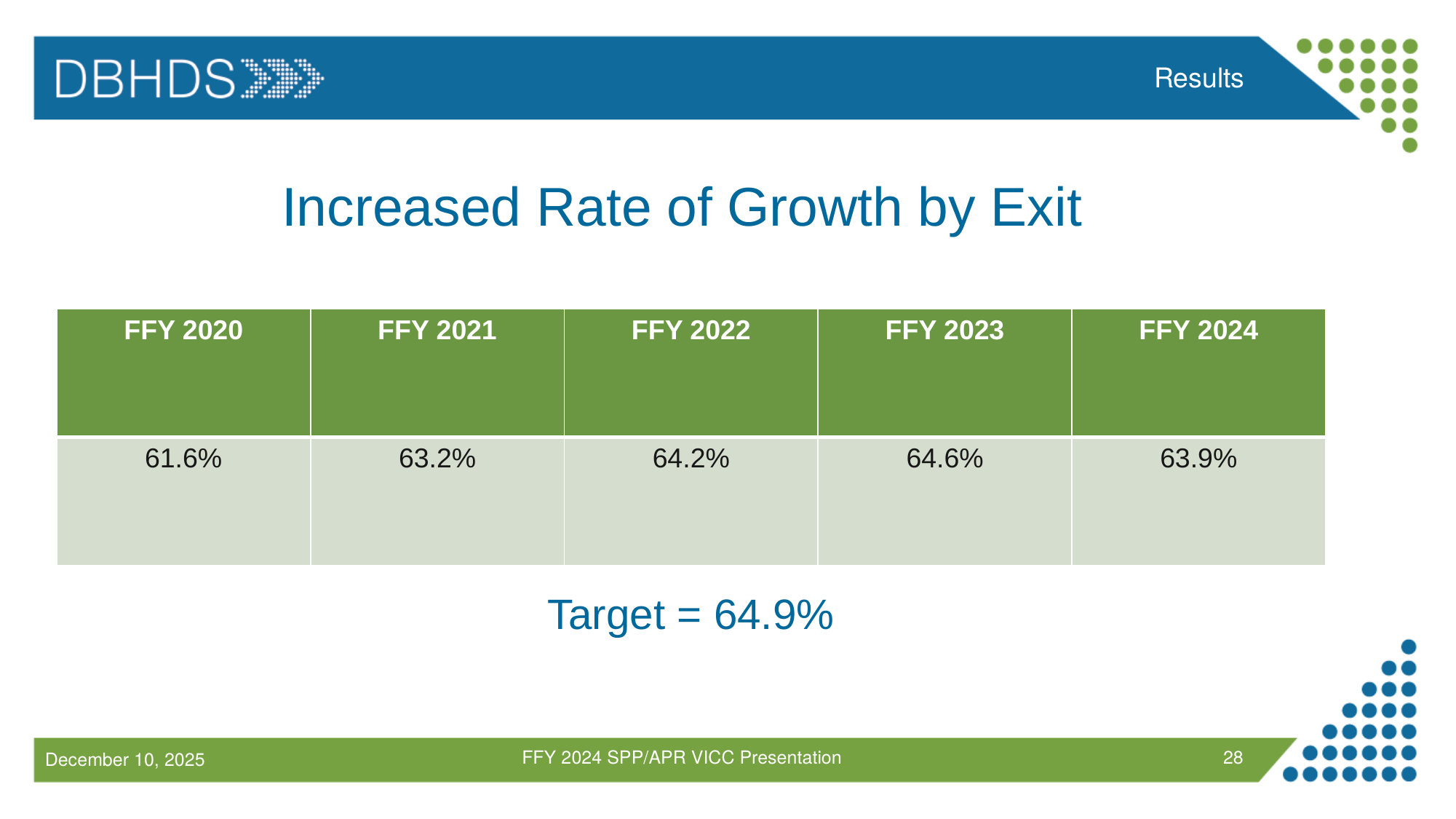

Results
# Increased Rate of Growth by Exit
| FFY 2020 | FFY 2021 | FFY 2022 | FFY 2023 | FFY 2024 |
| --- | --- | --- | --- | --- |
| 61.6% | 63.2% | 64.2% | 64.6% | 63.9% |
Target = 64.9%
FFY 2024 SPP/APR VICC Presentation
28
December 10, 2025